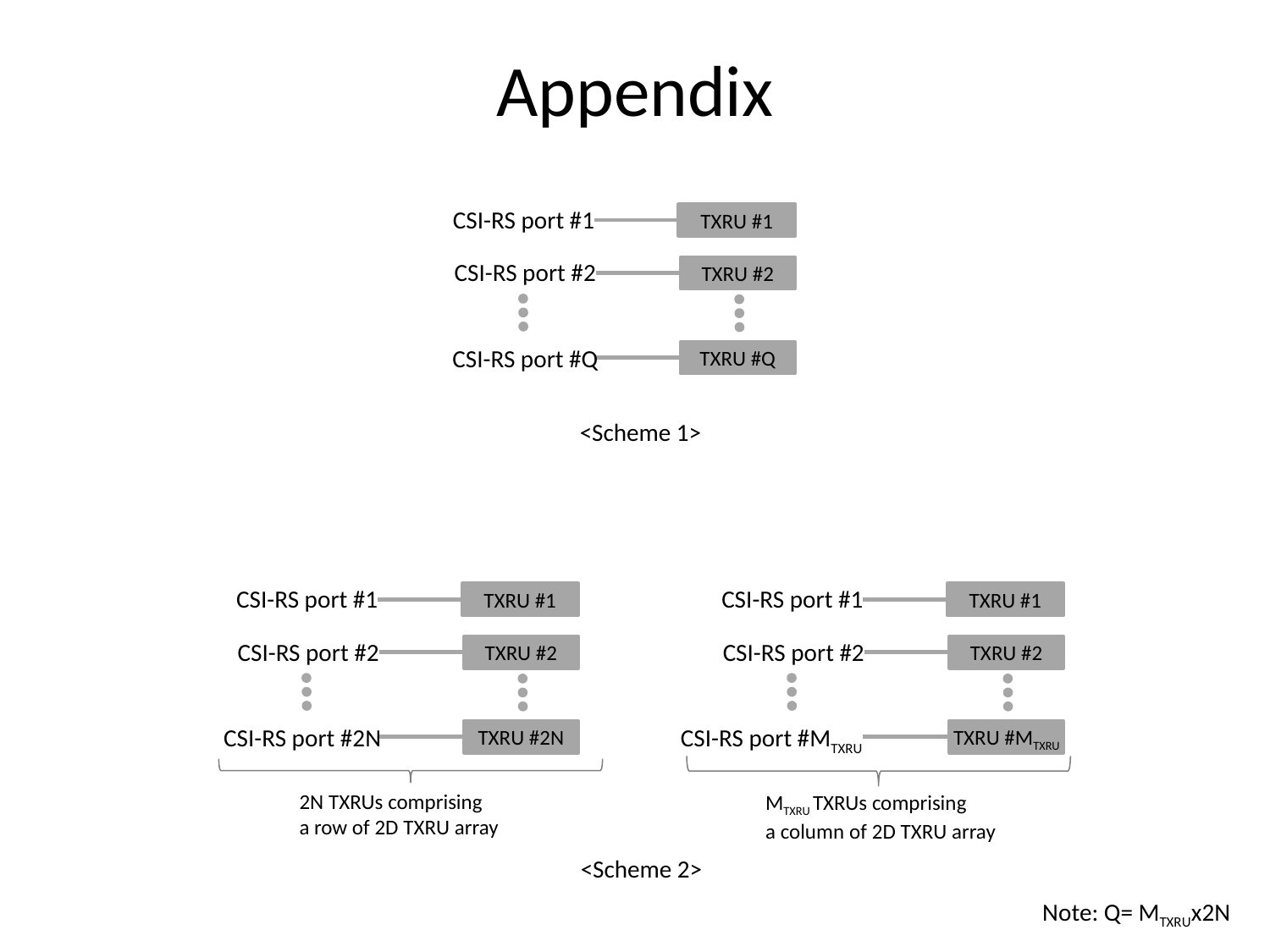

# Appendix
CSI-RS port #1
TXRU #1
CSI-RS port #2
TXRU #2

CSI-RS port #Q
TXRU #Q
<Scheme 1>
CSI-RS port #1
CSI-RS port #1

TXRU #1
TXRU #1
CSI-RS port #2
CSI-RS port #2
TXRU #2
TXRU #2

CSI-RS port #2N
CSI-RS port #MTXRU

TXRU #MTXRU
TXRU #2N

2N TXRUs comprising
a row of 2D TXRU array
MTXRU TXRUs comprising
a column of 2D TXRU array
<Scheme 2>
Note: Q= MTXRUx2N